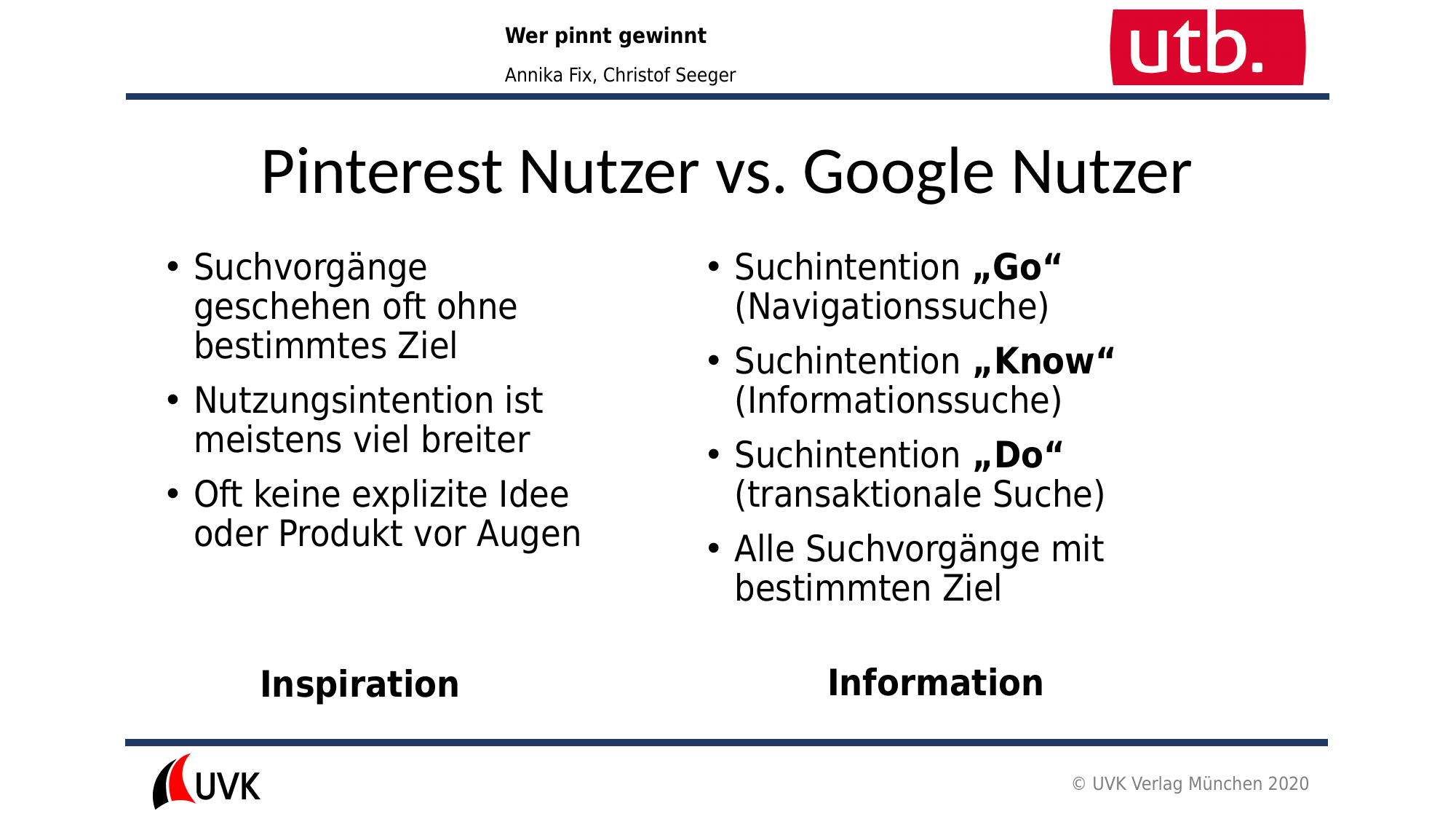

# Pinterest Nutzer vs. Google Nutzer
Suchvorgänge geschehen oft ohne bestimmtes Ziel
Nutzungsintention ist meistens viel breiter
Oft keine explizite Idee oder Produkt vor Augen
Suchintention „Go“ (Navigationssuche)
Suchintention „Know“ (Informationssuche)
Suchintention „Do“ (transaktionale Suche)
Alle Suchvorgänge mit bestimmten Ziel
Information
Inspiration